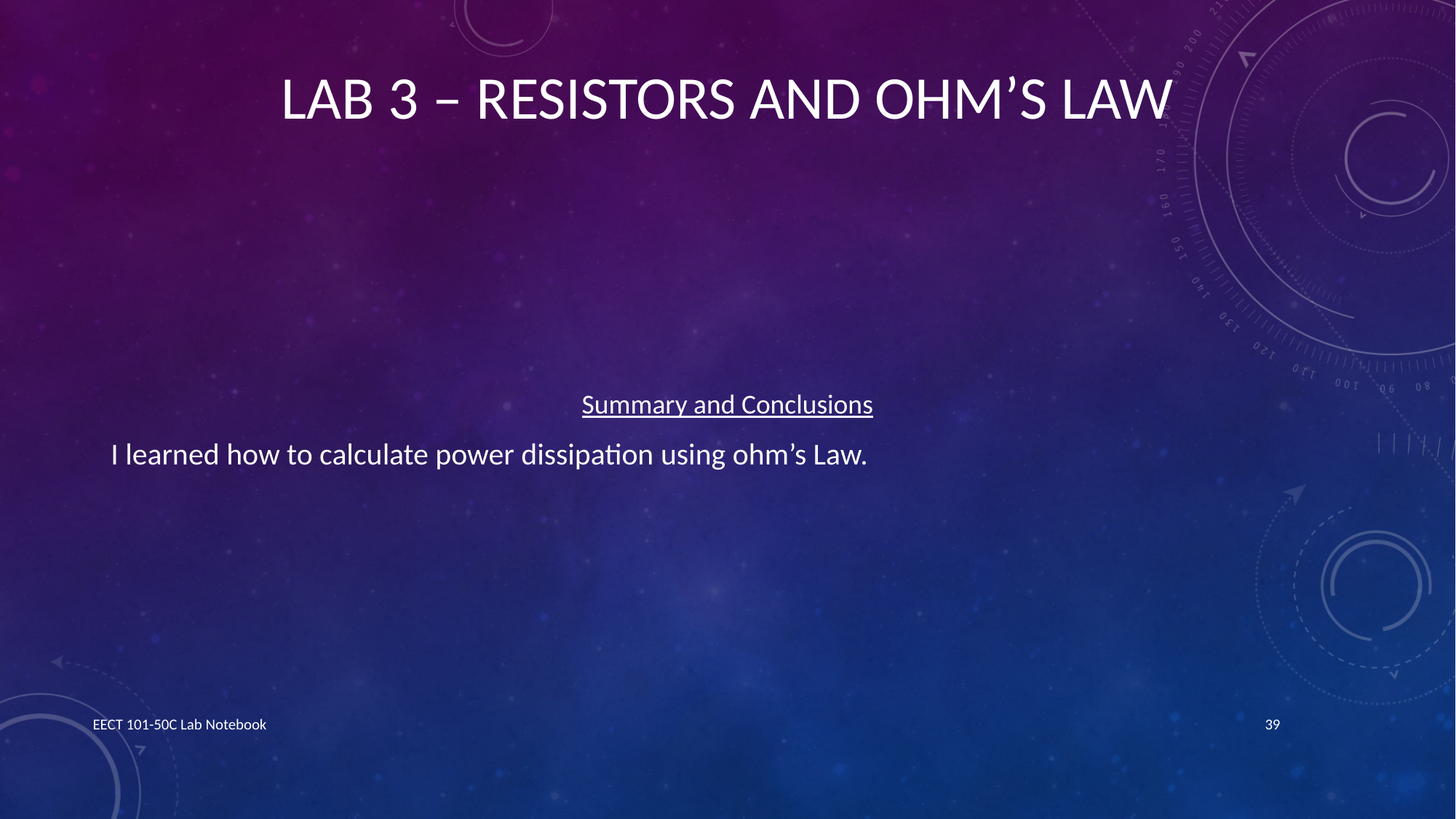

# Lab 3 – Resistors and Ohm’s Law
Summary and Conclusions
I learned how to calculate power dissipation using ohm’s Law.

EECT 101-50C Lab Notebook
39